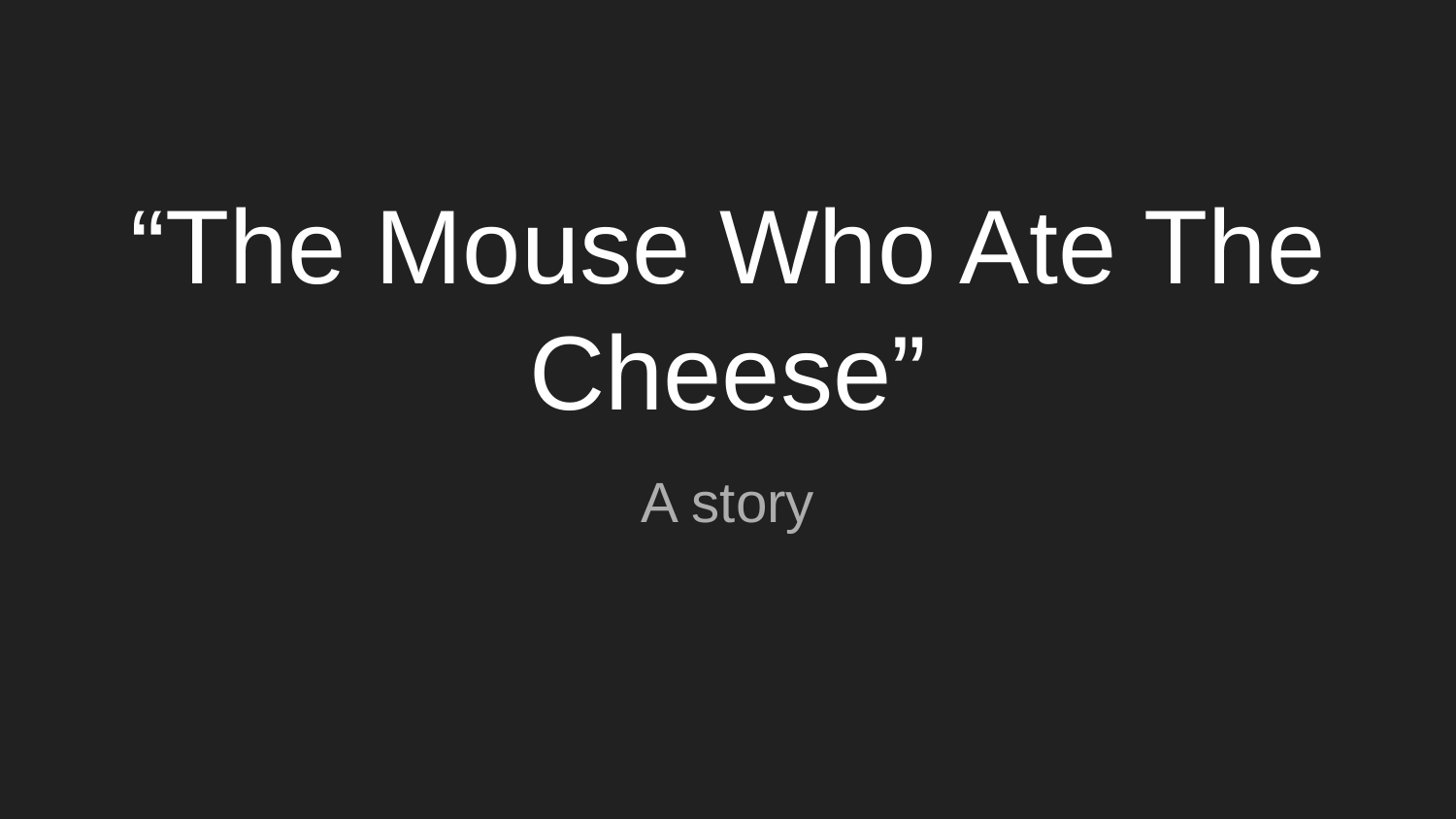

# “The Mouse Who Ate The Cheese”
A story